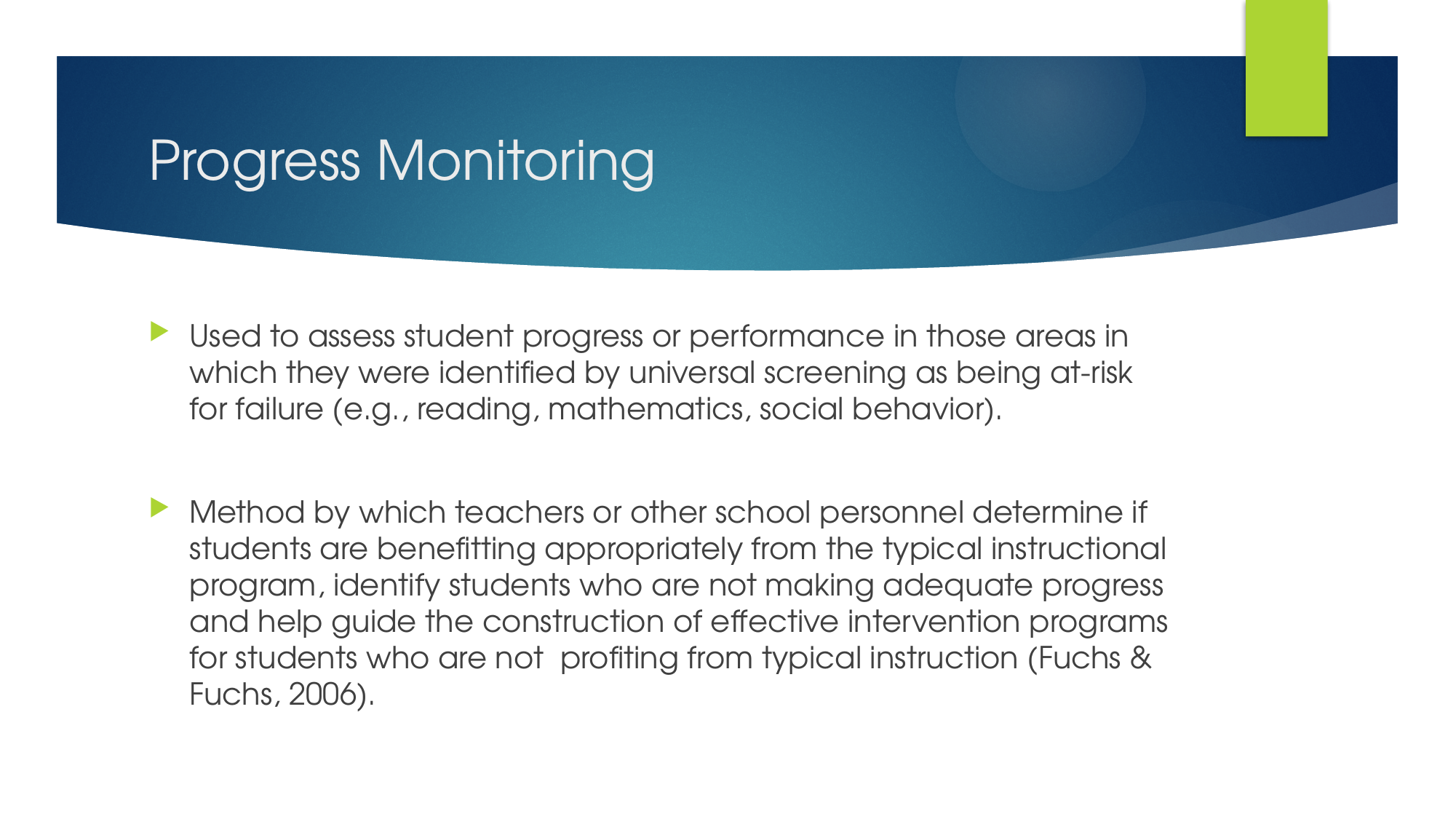

# Progress Monitoring
Used to assess student progress or performance in those areas in which they were identified by universal screening as being at-risk for failure (e.g., reading, mathematics, social behavior).

Method by which teachers or other school personnel determine if students are benefitting appropriately from the typical instructional program, identify students who are not making adequate progress and help guide the construction of effective intervention programs for students who are not  profiting from typical instruction (Fuchs & Fuchs, 2006).